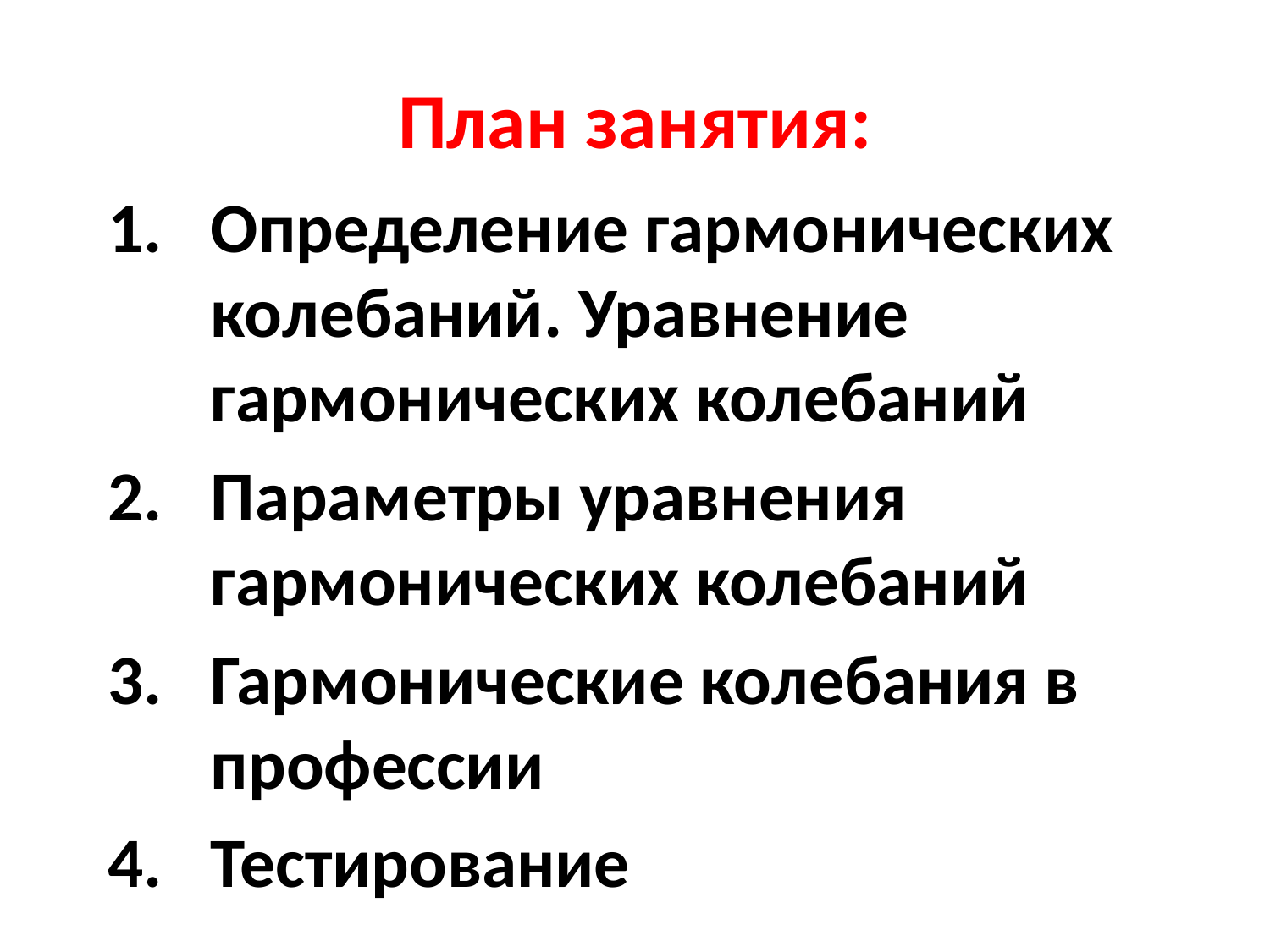

# План занятия:
Определение гармонических колебаний. Уравнение гармонических колебаний
Параметры уравнения  гармонических колебаний
Гармонические колебания в профессии
Тестирование